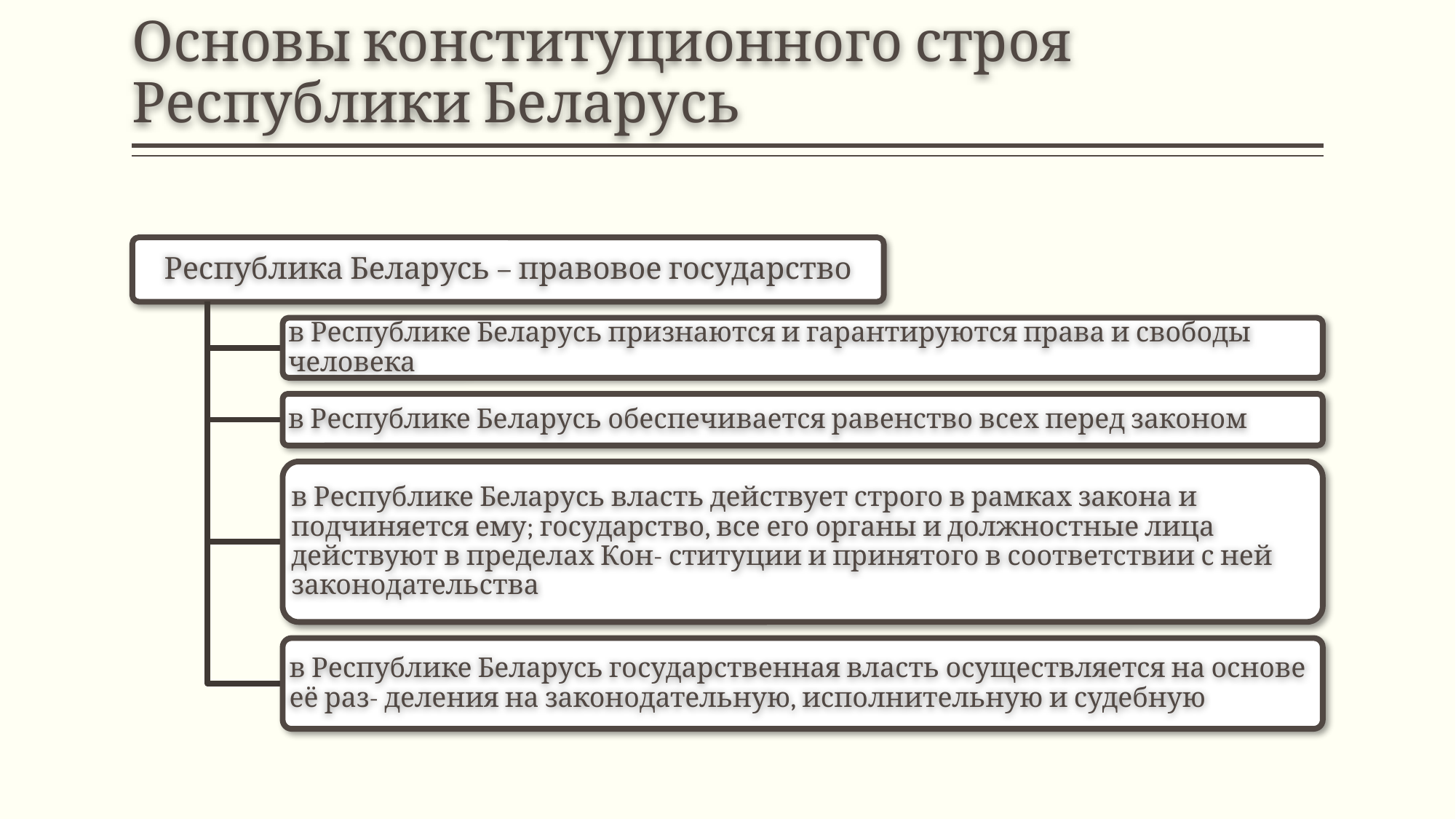

# Основы конституционного строя Республики Беларусь

Республика Беларусь – правовое государство

в Республике Беларусь признаются и гарантируются права и свободы человека

в Республике Беларусь обеспечивается равенство всех перед законом

в Республике Беларусь власть действует строго в рамках закона и подчиняется ему; государство, все его органы и должностные лица действуют в пределах Кон- ституции и принятого в соответствии с ней законодательства

в Республике Беларусь государственная власть осуществляется на основе её раз- деления на законодательную, исполнительную и судебную